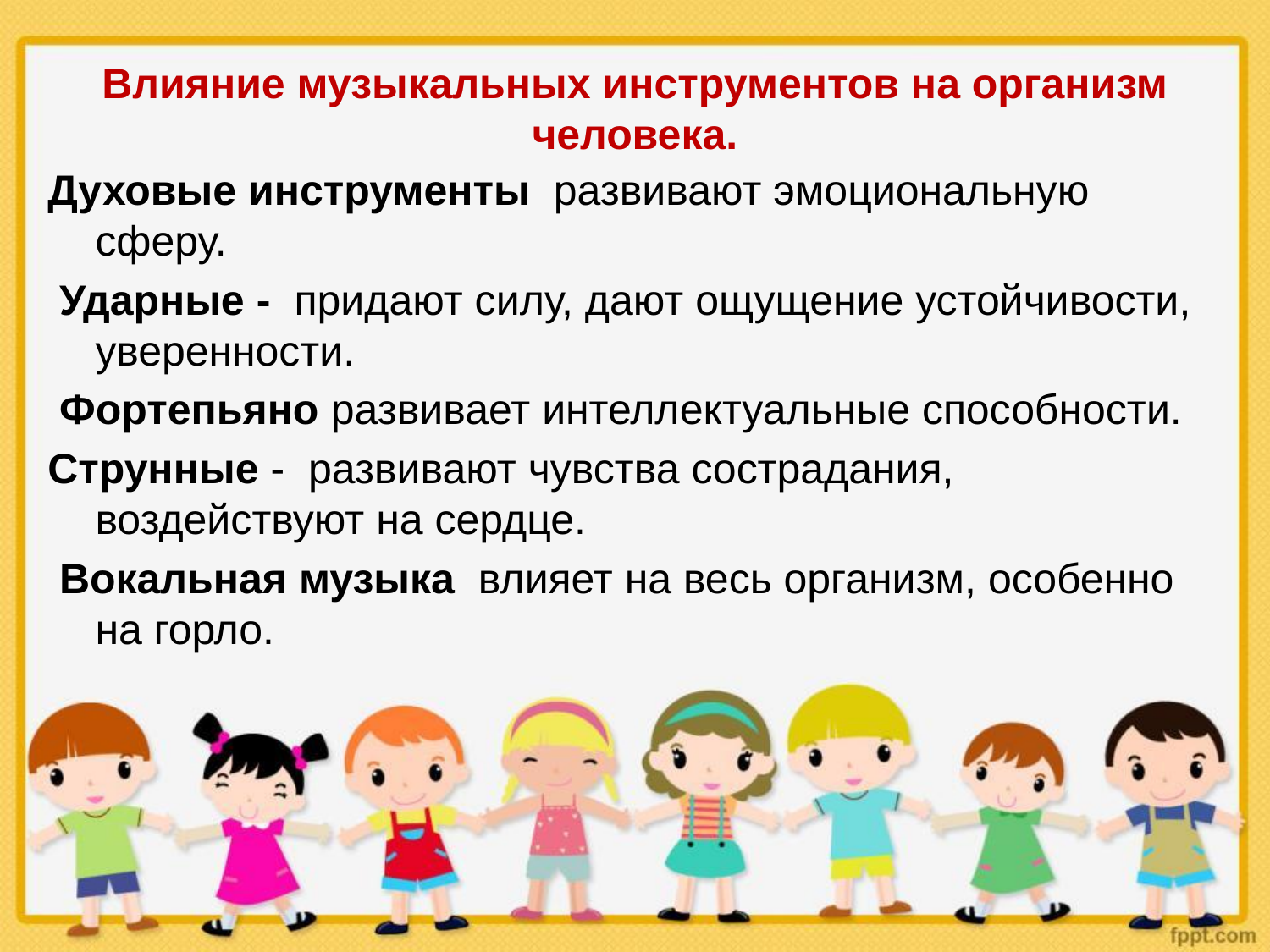

# Влияние музыкальных инструментов на организм человека.
Духовые инструменты  развивают эмоциональную сферу.
 Ударные -  придают силу, дают ощущение устойчивости, уверенности.
 Фортепьяно развивает интеллектуальные способности.
Струнные -  развивают чувства сострадания, воздействуют на сердце.
 Вокальная музыка  влияет на весь организм, особенно на горло.